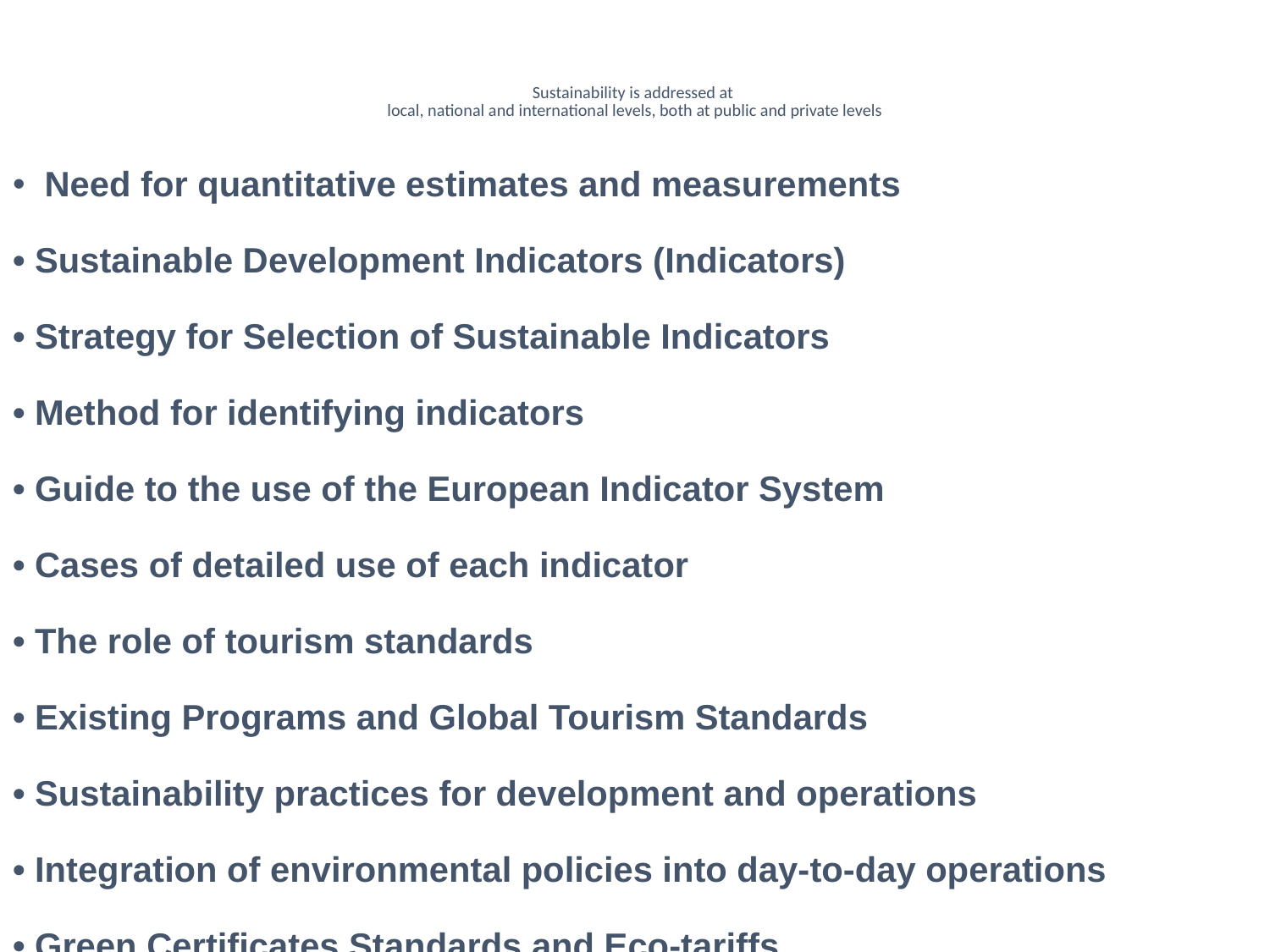

# Sustainability is addressed at local, national and international levels, both at public and private levels
Need for quantitative estimates and measurements
• Sustainable Development Indicators (Indicators)
• Strategy for Selection of Sustainable Indicators
• Method for identifying indicators
• Guide to the use of the European Indicator System
• Cases of detailed use of each indicator
• The role of tourism standards
• Existing Programs and Global Tourism Standards
• Sustainability practices for development and operations
• Integration of environmental policies into day-to-day operations
• Green Certificates Standards and Eco-tariffs